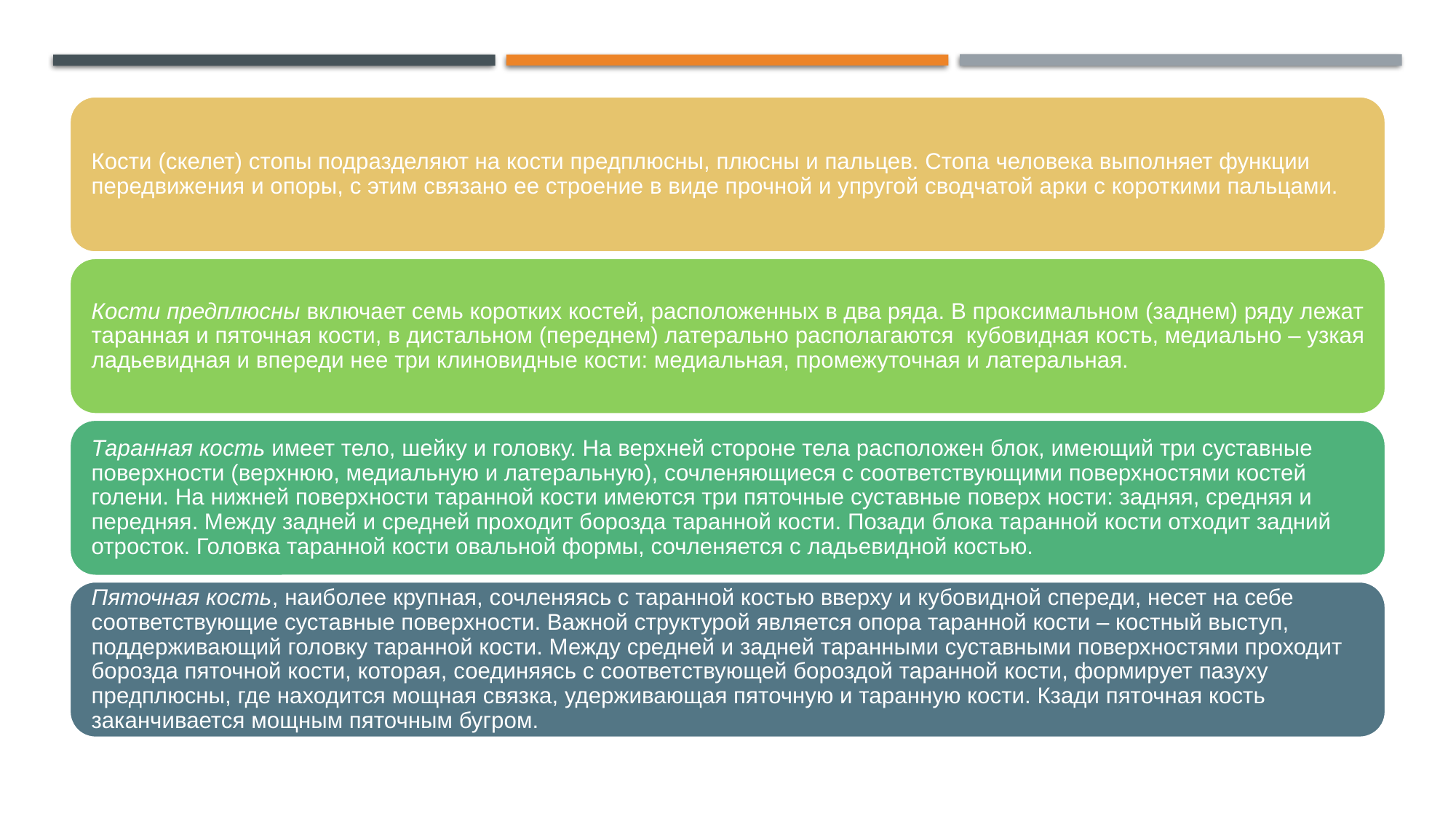

Кости (скелет) стопы подразделяют на кости предплюсны, плюсны и пальцев. Стопа человека выполняет функции передвижения и опоры, с этим связано ее строение в виде прочной и упругой сводчатой арки с короткими пальцами.
Кости предплюсны включает семь коротких костей, расположенных в два ряда. В проксимальном (заднем) ряду лежат таранная и пяточная кости, в дистальном (переднем) латерально располагаются  кубовидная кость, медиально – узкая ладьевидная и впереди нее три клиновидные кости: медиальная, промежуточная и латеральная.
Таранная кость имеет тело, шейку и головку. На верхней стороне тела расположен блок, имеющий три суставные поверхности (верхнюю, медиальную и латеральную), сочленяющиеся с соответствующими поверхностями костей голени. На нижней поверхности таранной кости имеются три пяточные суставные поверх ности: задняя, средняя и передняя. Между задней и средней проходит борозда таранной кости. Позади блока таранной кости отходит задний отросток. Головка таранной кости овальной формы, сочленяется с ладьевидной костью.
Пяточная кость, наиболее крупная, сочленяясь с таранной костью вверху и кубовидной спереди, несет на себе соответствующие суставные поверхности. Важной структурой является опора таранной кости – костный выступ, поддерживающий головку таранной кости. Между средней и задней таранными суставными поверхностями проходит борозда пяточной кости, которая, соединяясь с соответствующей бороздой таранной кости, формирует пазуху предплюсны, где находится мощная связка, удерживающая пяточную и таранную кости. Кзади пяточная кость заканчивается мощным пяточным бугром.